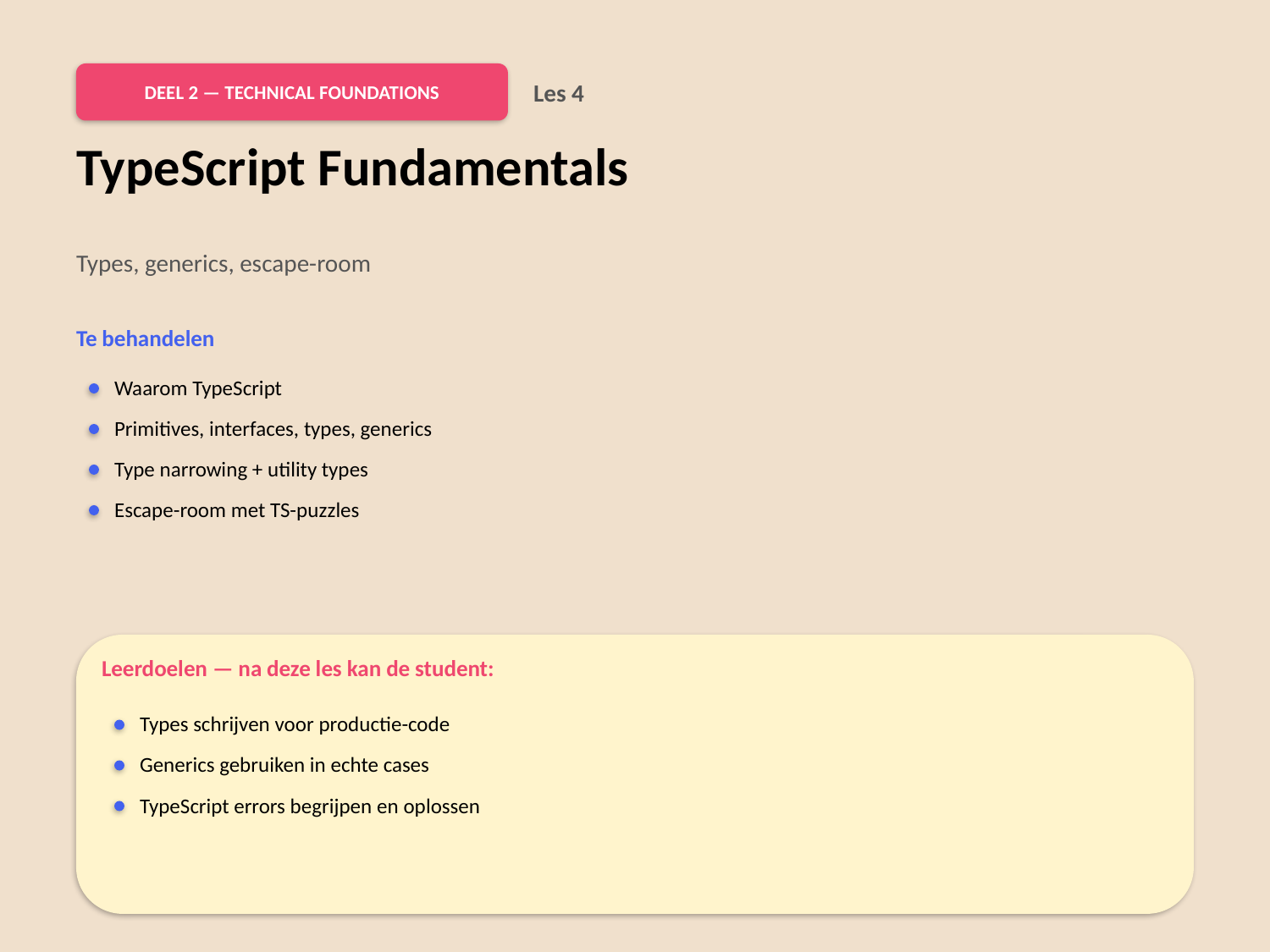

DEEL 2 — TECHNICAL FOUNDATIONS
Les 4
TypeScript Fundamentals
Types, generics, escape-room
Te behandelen
Waarom TypeScript

Primitives, interfaces, types, generics

Type narrowing + utility types

Escape-room met TS-puzzles

Leerdoelen — na deze les kan de student:
Types schrijven voor productie-code

Generics gebruiken in echte cases

TypeScript errors begrijpen en oplossen